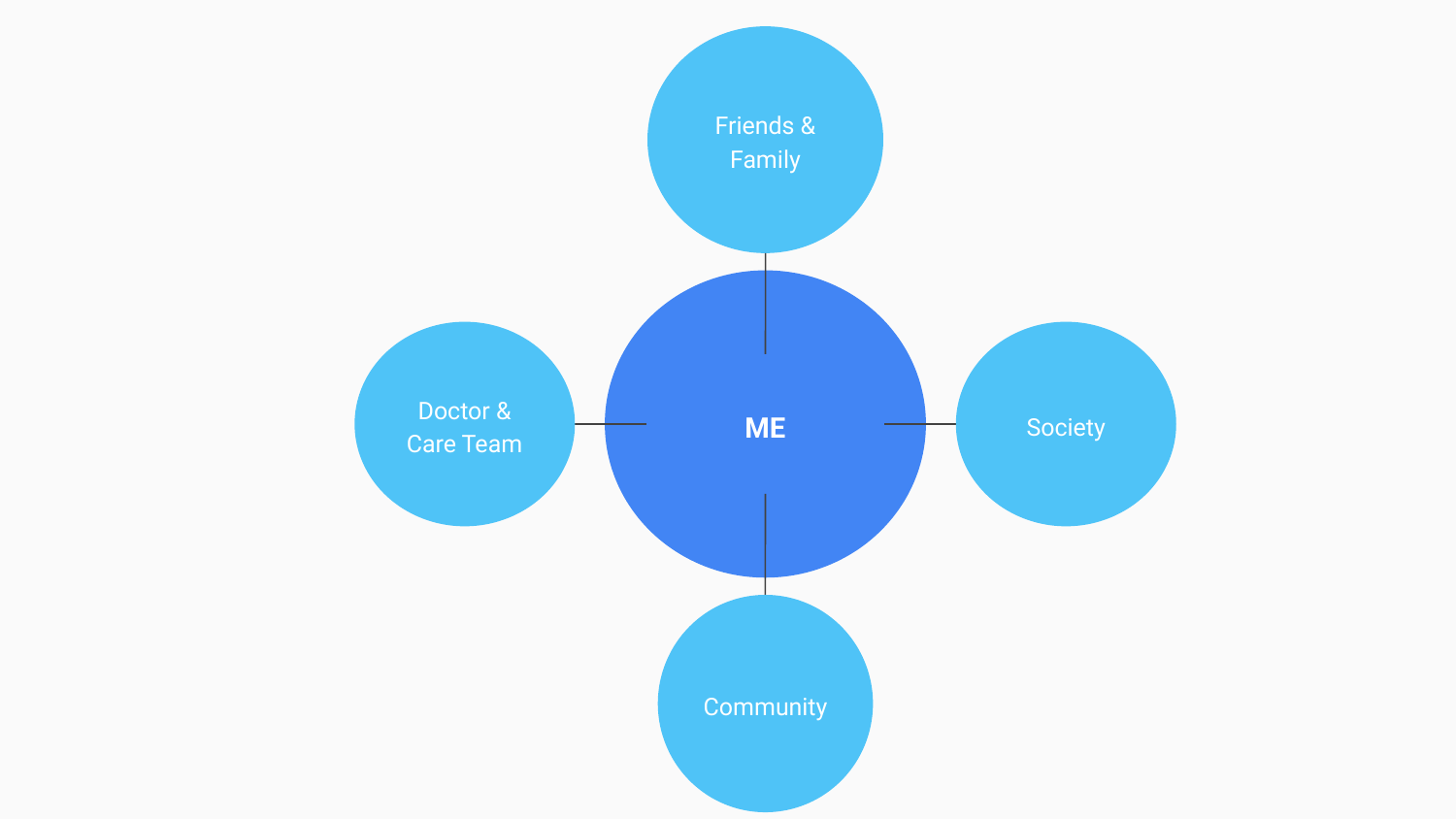

Friends & Family

ME

Doctor & Care Team

Society

Community